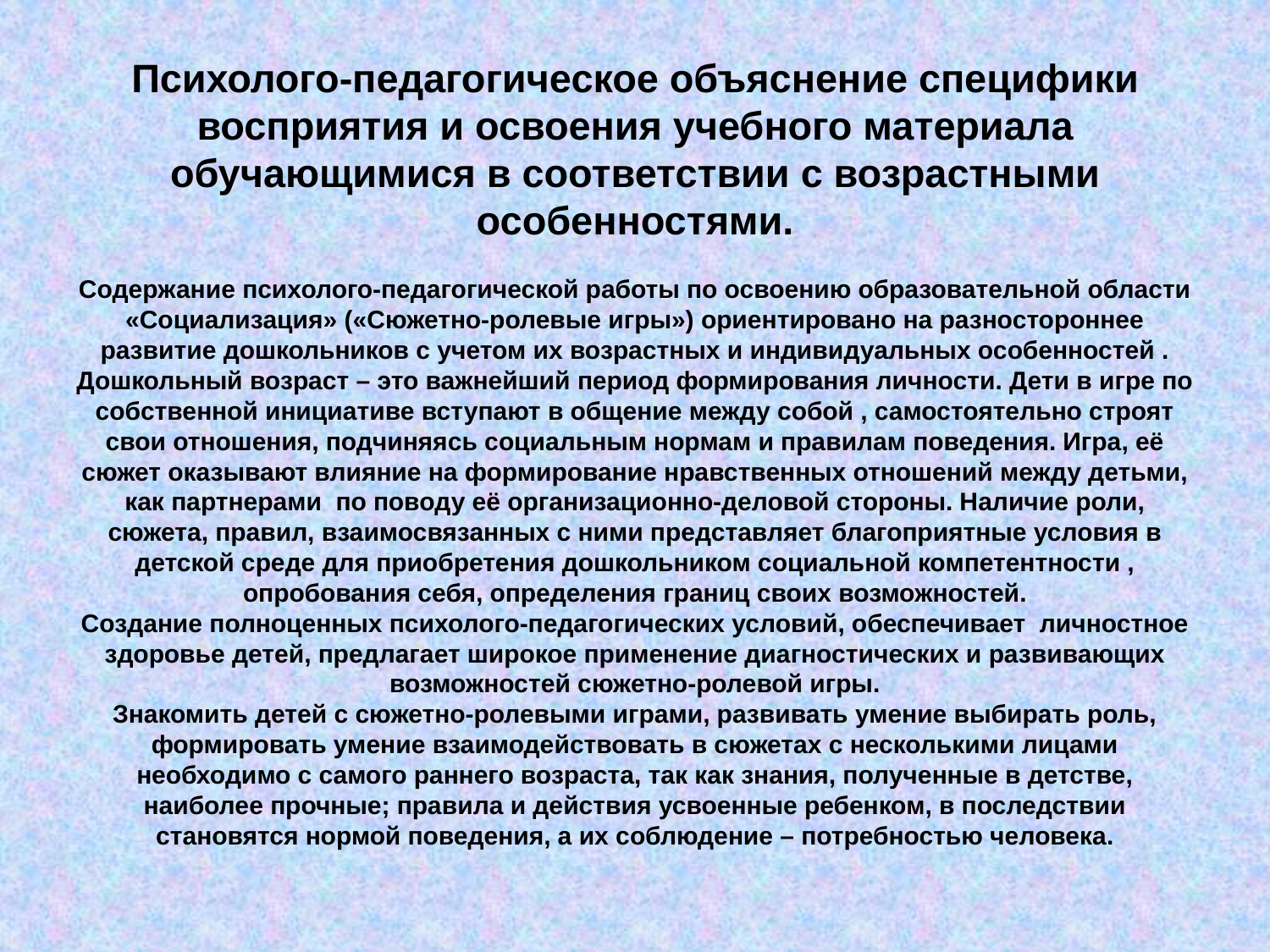

# Психолого-педагогическое объяснение специфики восприятия и освоения учебного материала обучающимися в соответствии с возрастными особенностями. Содержание психолого-педагогической работы по освоению образовательной области «Социализация» («Сюжетно-ролевые игры») ориентировано на разностороннее развитие дошкольников с учетом их возрастных и индивидуальных особенностей . Дошкольный возраст – это важнейший период формирования личности. Дети в игре по собственной инициативе вступают в общение между собой , самостоятельно строят свои отношения, подчиняясь социальным нормам и правилам поведения. Игра, её сюжет оказывают влияние на формирование нравственных отношений между детьми, как партнерами  по поводу её организационно-деловой стороны. Наличие роли, сюжета, правил, взаимосвязанных с ними представляет благоприятные условия в детской среде для приобретения дошкольником социальной компетентности , опробования себя, определения границ своих возможностей. Создание полноценных психолого-педагогических условий, обеспечивает  личностное здоровье детей, предлагает широкое применение диагностических и развивающих возможностей сюжетно-ролевой игры. Знакомить детей с сюжетно-ролевыми играми, развивать умение выбирать роль, формировать умение взаимодействовать в сюжетах с несколькими лицами необходимо с самого раннего возраста, так как знания, полученные в детстве, наиболее прочные; правила и действия усвоенные ребенком, в последствии становятся нормой поведения, а их соблюдение – потребностью человека.